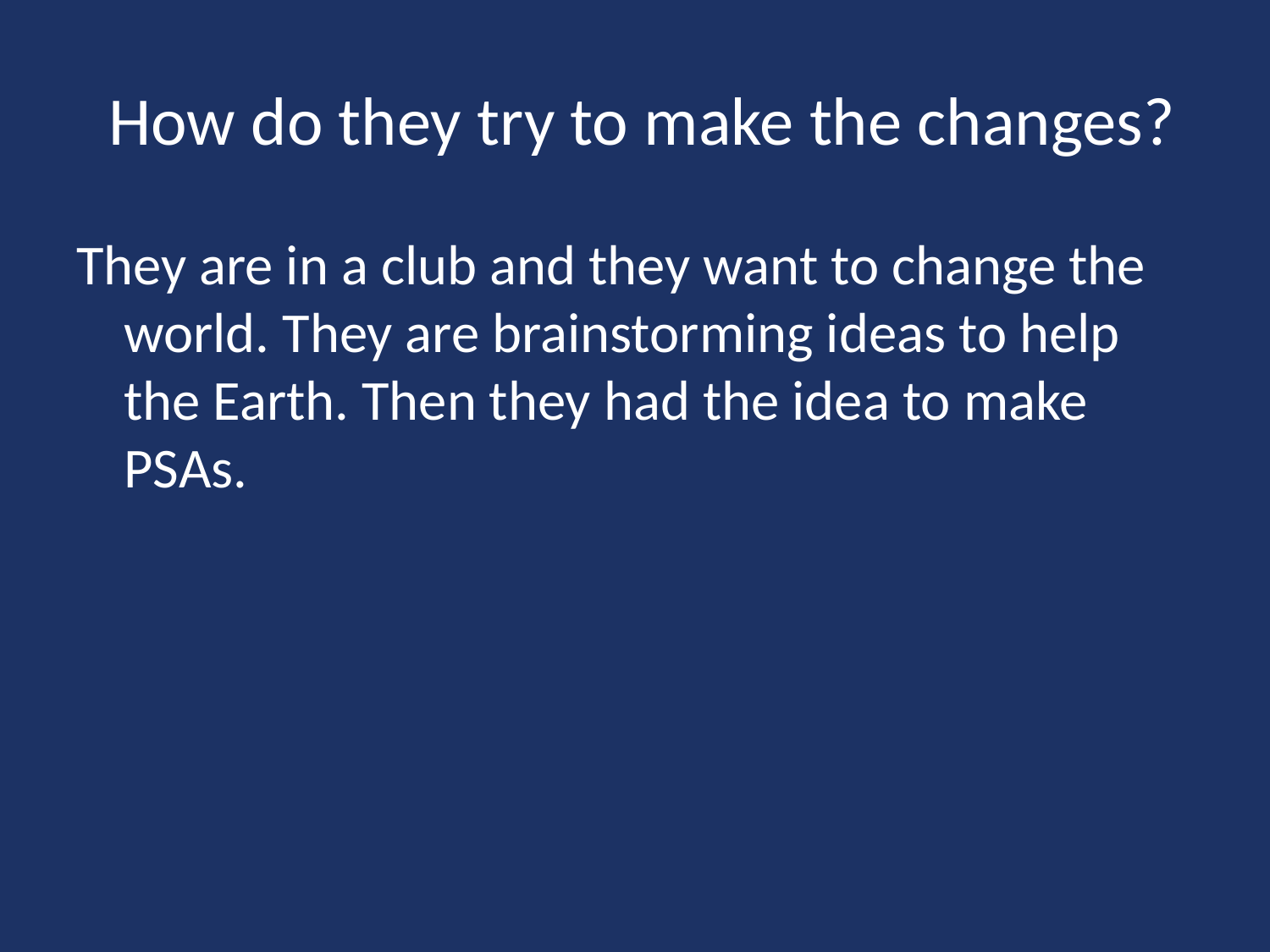

# How do they try to make the changes?
They are in a club and they want to change the world. They are brainstorming ideas to help the Earth. Then they had the idea to make PSAs.